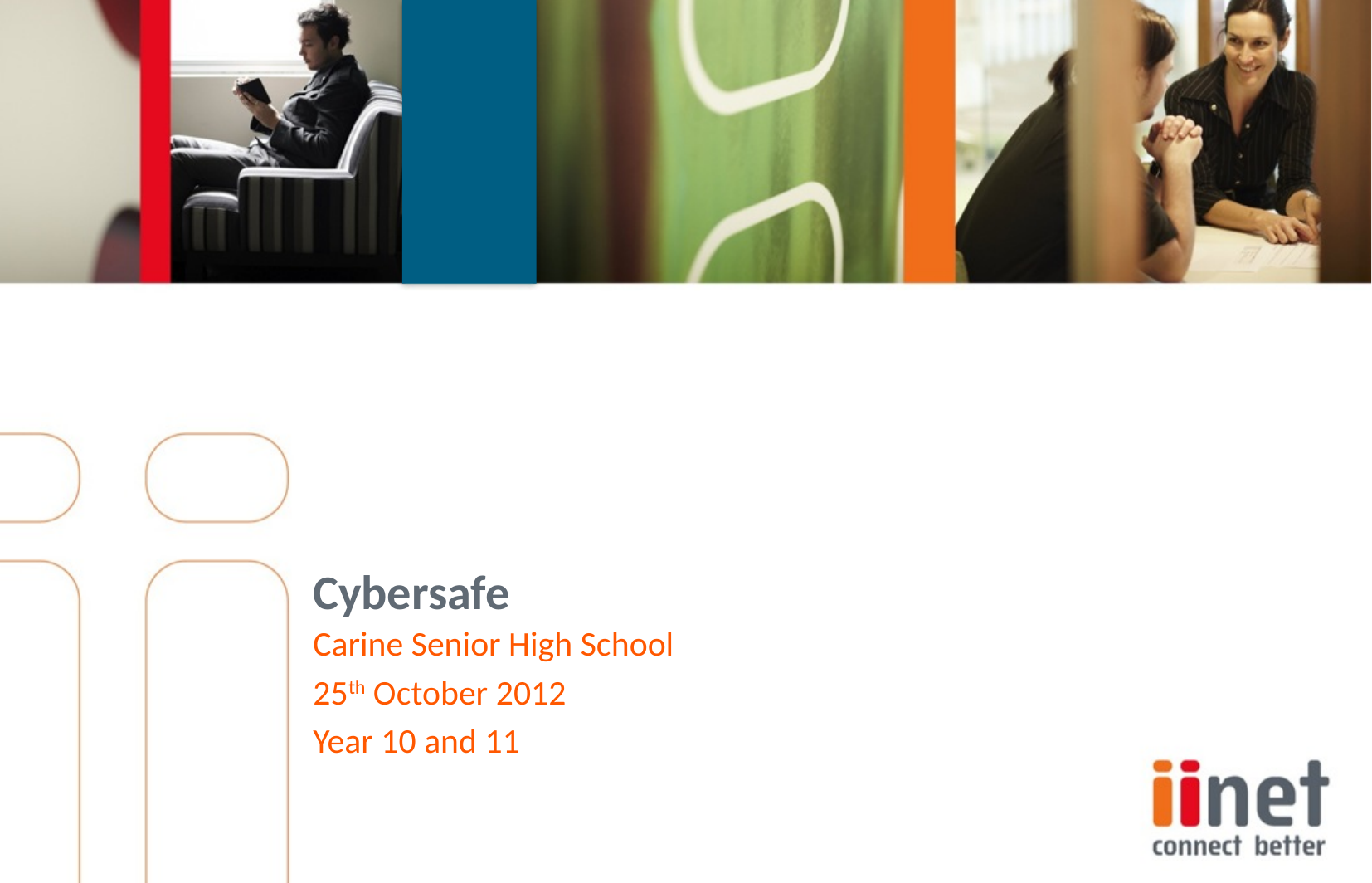

# Cybersafe
Carine Senior High School
25th October 2012
Year 10 and 11